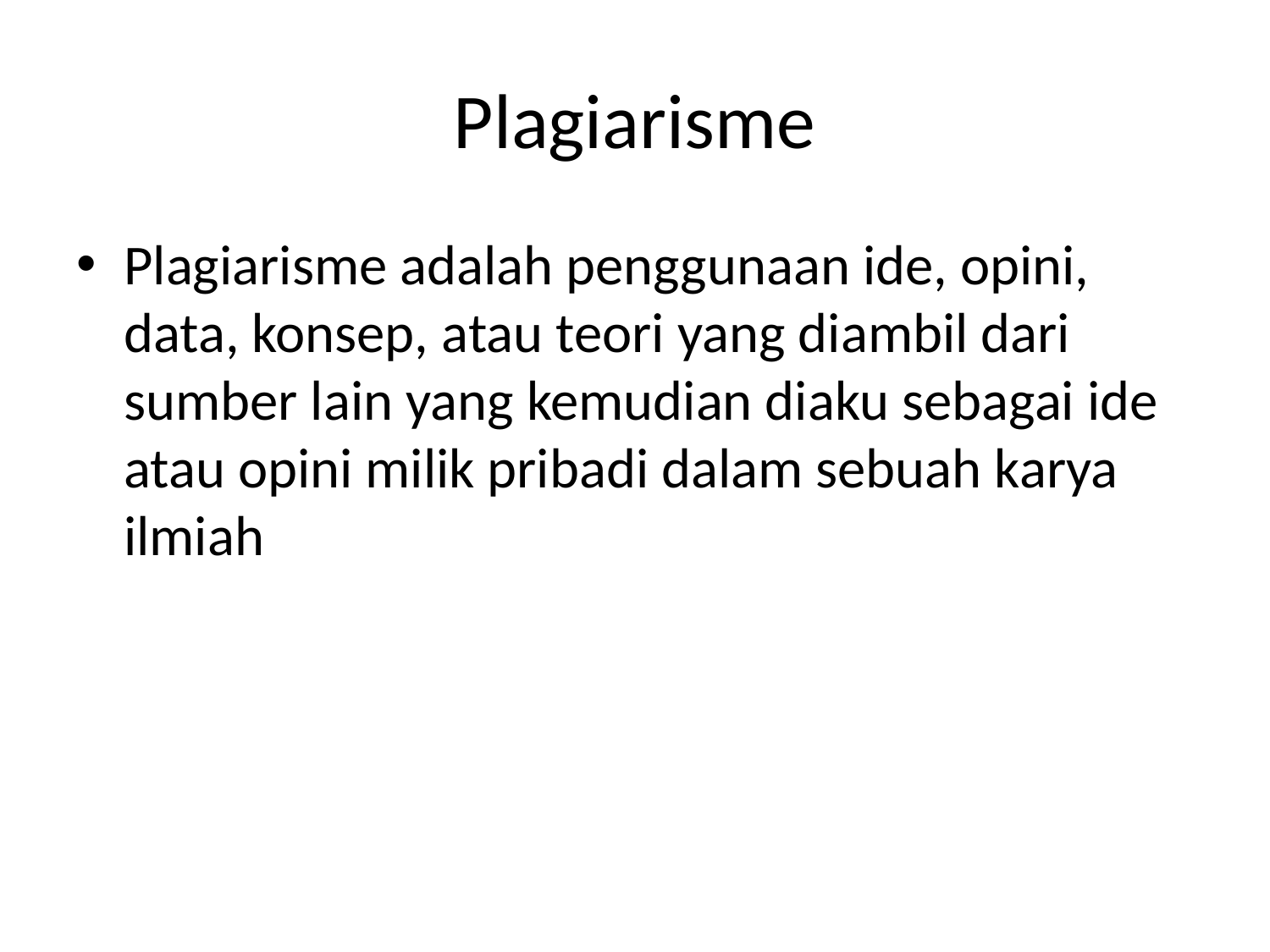

# Plagiarisme
Plagiarisme adalah penggunaan ide, opini, data, konsep, atau teori yang diambil dari sumber lain yang kemudian diaku sebagai ide atau opini milik pribadi dalam sebuah karya ilmiah